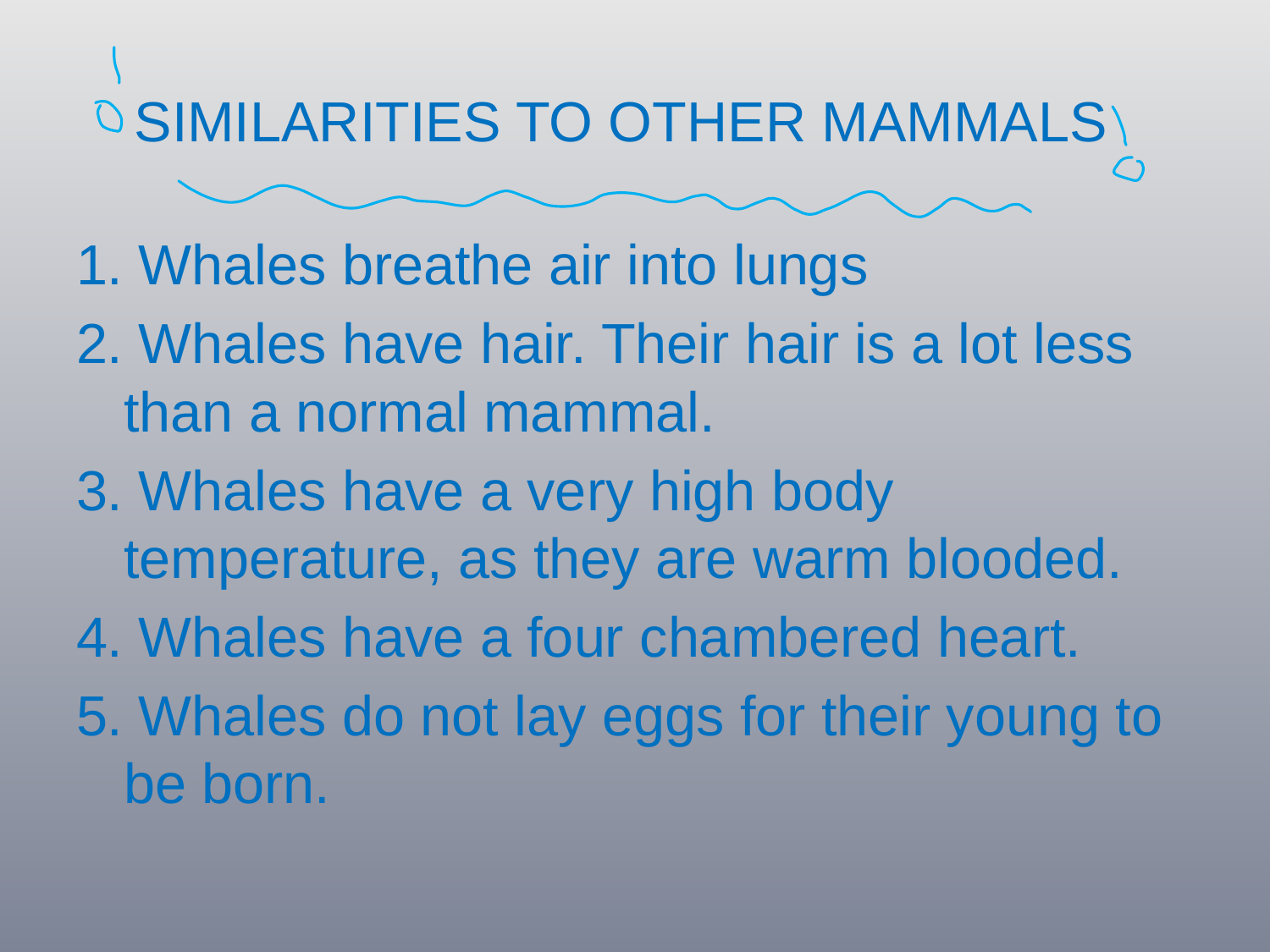

# SIMILARITIES TO OTHER MAMMALS
1. Whales breathe air into lungs
2. Whales have hair. Their hair is a lot less than a normal mammal.
3. Whales have a very high body temperature, as they are warm blooded.
4. Whales have a four chambered heart.
5. Whales do not lay eggs for their young to be born.